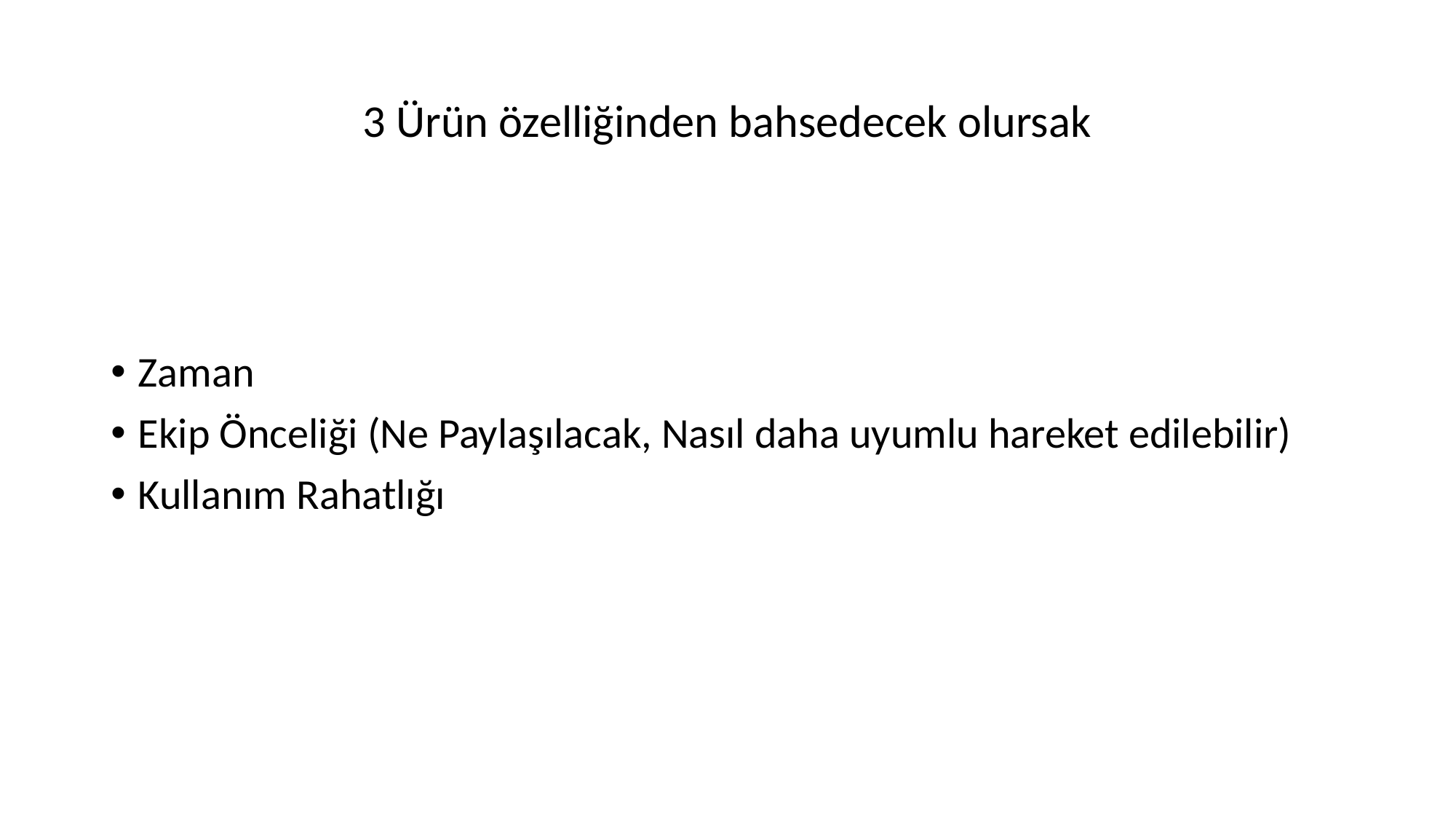

# 3 Ürün özelliğinden bahsedecek olursak

Zaman
Ekip Önceliği (Ne Paylaşılacak, Nasıl daha uyumlu hareket edilebilir)
Kullanım Rahatlığı